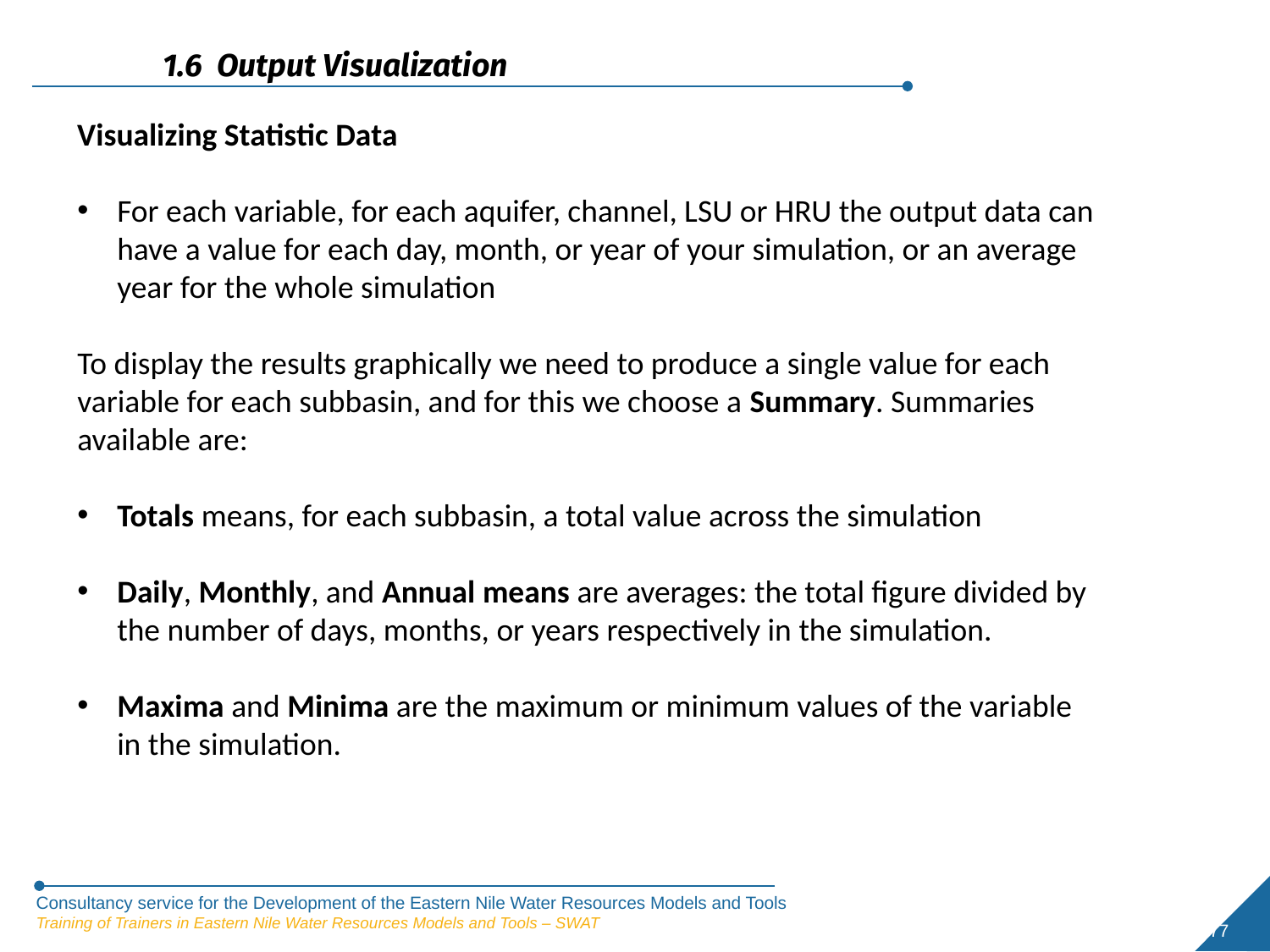

1.6  Output Visualization
Visualizing Statistic Data
For each variable, for each aquifer, channel, LSU or HRU the output data can have a value for each day, month, or year of your simulation, or an average year for the whole simulation

To display the results graphically we need to produce a single value for each variable for each subbasin, and for this we choose a Summary. Summaries available are:

Totals means, for each subbasin, a total value across the simulation

Daily, Monthly, and Annual means are averages: the total figure divided by the number of days, months, or years respectively in the simulation.

Maxima and Minima are the maximum or minimum values of the variable in the simulation.